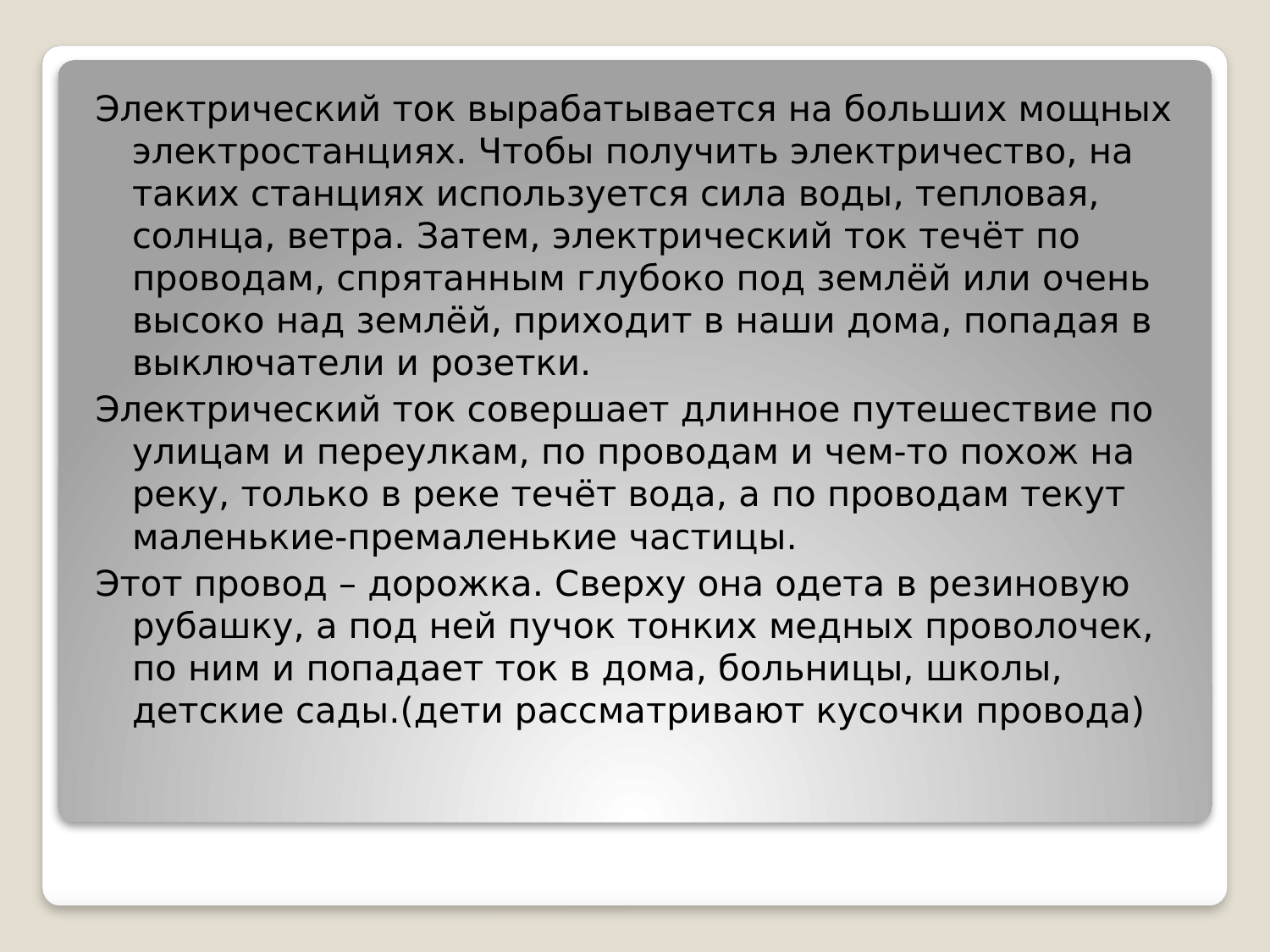

Электрический ток вырабатывается на больших мощных электростанциях. Чтобы получить электричество, на таких станциях используется сила воды, тепловая, солнца, ветра. Затем, электрический ток течёт по проводам, спрятанным глубоко под землёй или очень высоко над землёй, приходит в наши дома, попадая в выключатели и розетки.
Электрический ток совершает длинное путешествие по улицам и переулкам, по проводам и чем-то похож на реку, только в реке течёт вода, а по проводам текут маленькие-премаленькие частицы.
Этот провод – дорожка. Сверху она одета в резиновую рубашку, а под ней пучок тонких медных проволочек, по ним и попадает ток в дома, больницы, школы, детские сады.(дети рассматривают кусочки провода)

#